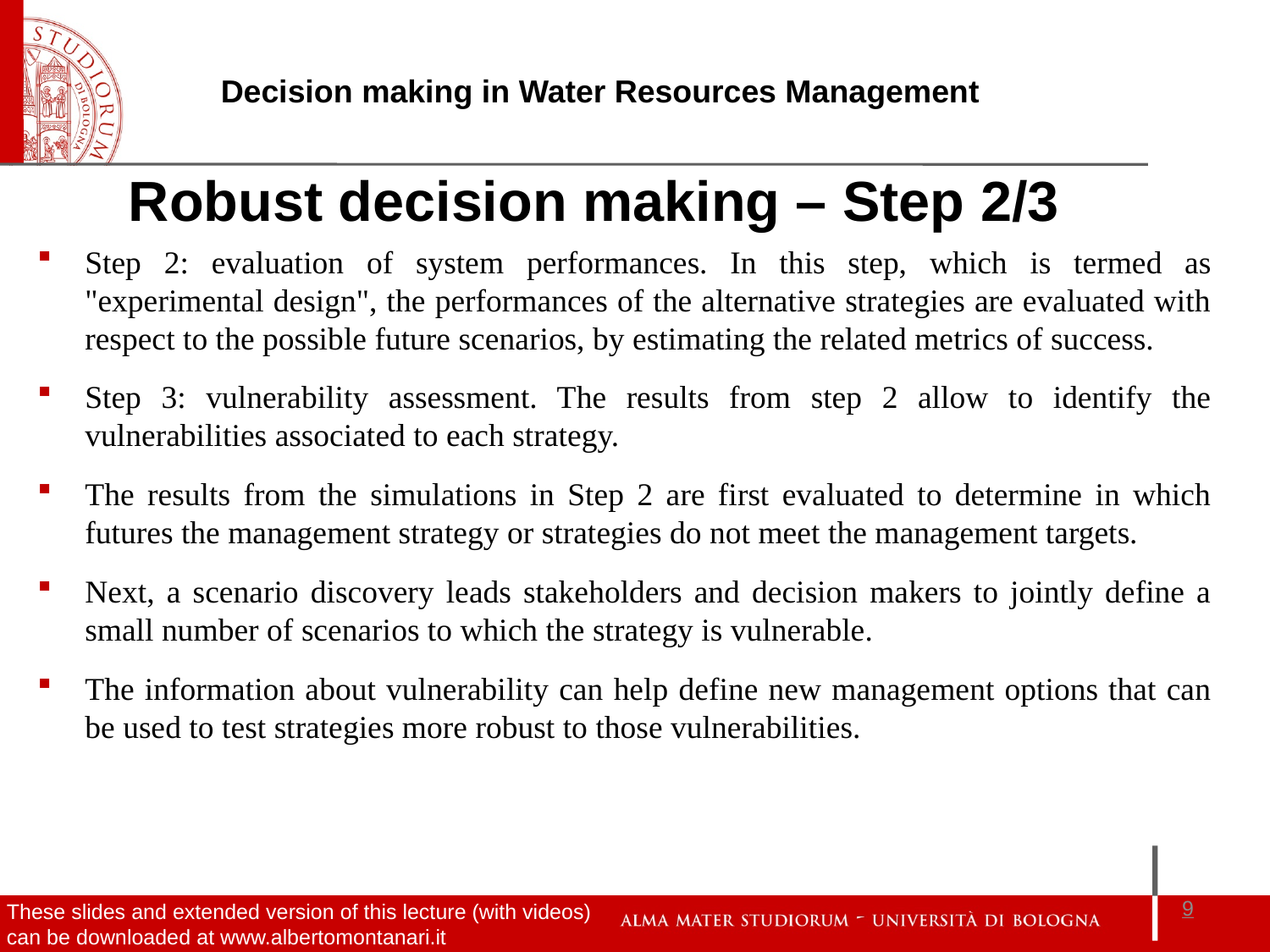

Robust decision making – Step 2/3
Step 2: evaluation of system performances. In this step, which is termed as "experimental design", the performances of the alternative strategies are evaluated with respect to the possible future scenarios, by estimating the related metrics of success.
Step 3: vulnerability assessment. The results from step 2 allow to identify the vulnerabilities associated to each strategy.
The results from the simulations in Step 2 are first evaluated to determine in which futures the management strategy or strategies do not meet the management targets.
Next, a scenario discovery leads stakeholders and decision makers to jointly define a small number of scenarios to which the strategy is vulnerable.
The information about vulnerability can help define new management options that can be used to test strategies more robust to those vulnerabilities.
9